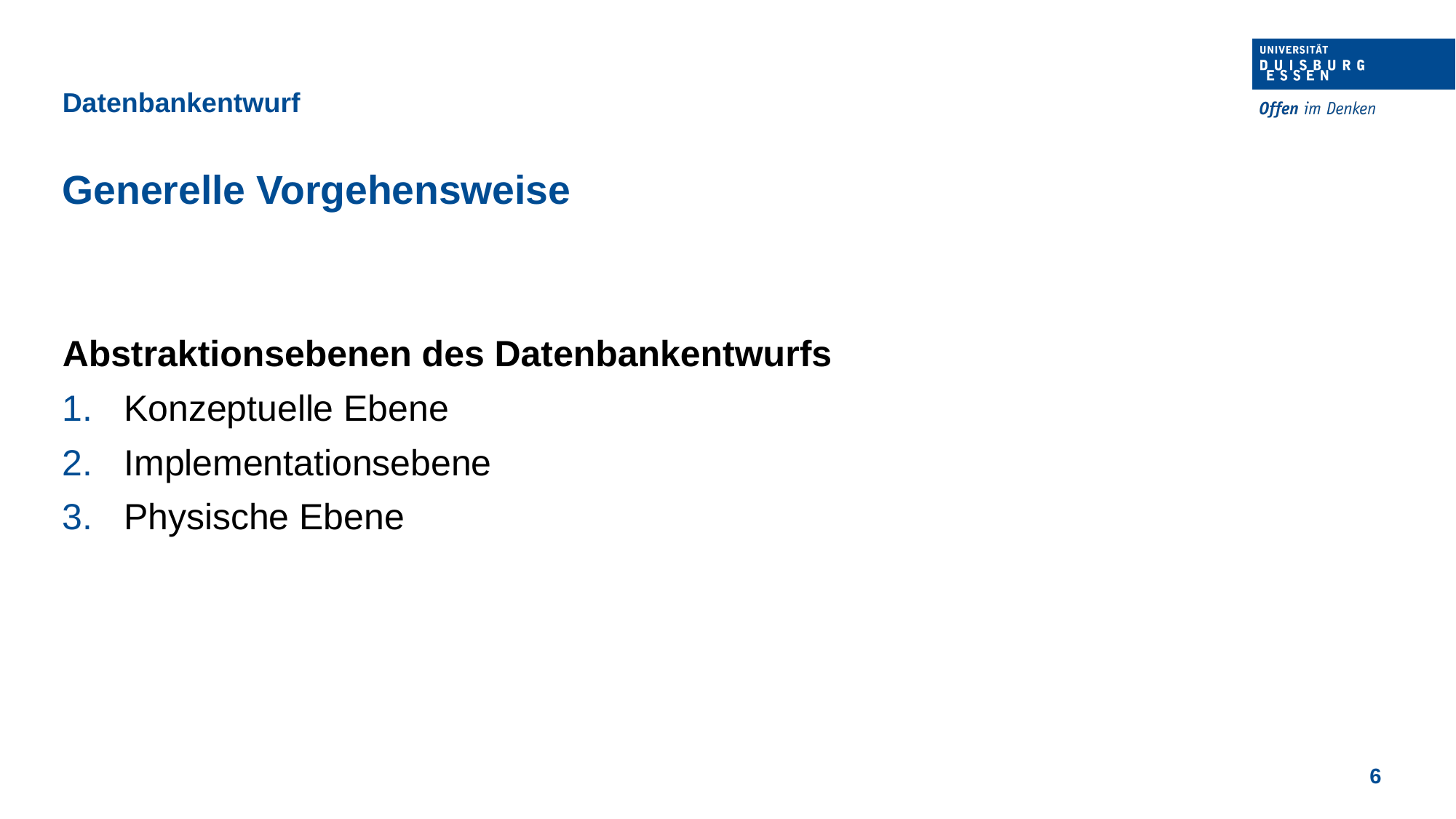

Datenbankentwurf

Generelle Vorgehensweise
Abstraktionsebenen des Datenbankentwurfs
Konzeptuelle Ebene
Implementationsebene
Physische Ebene
6